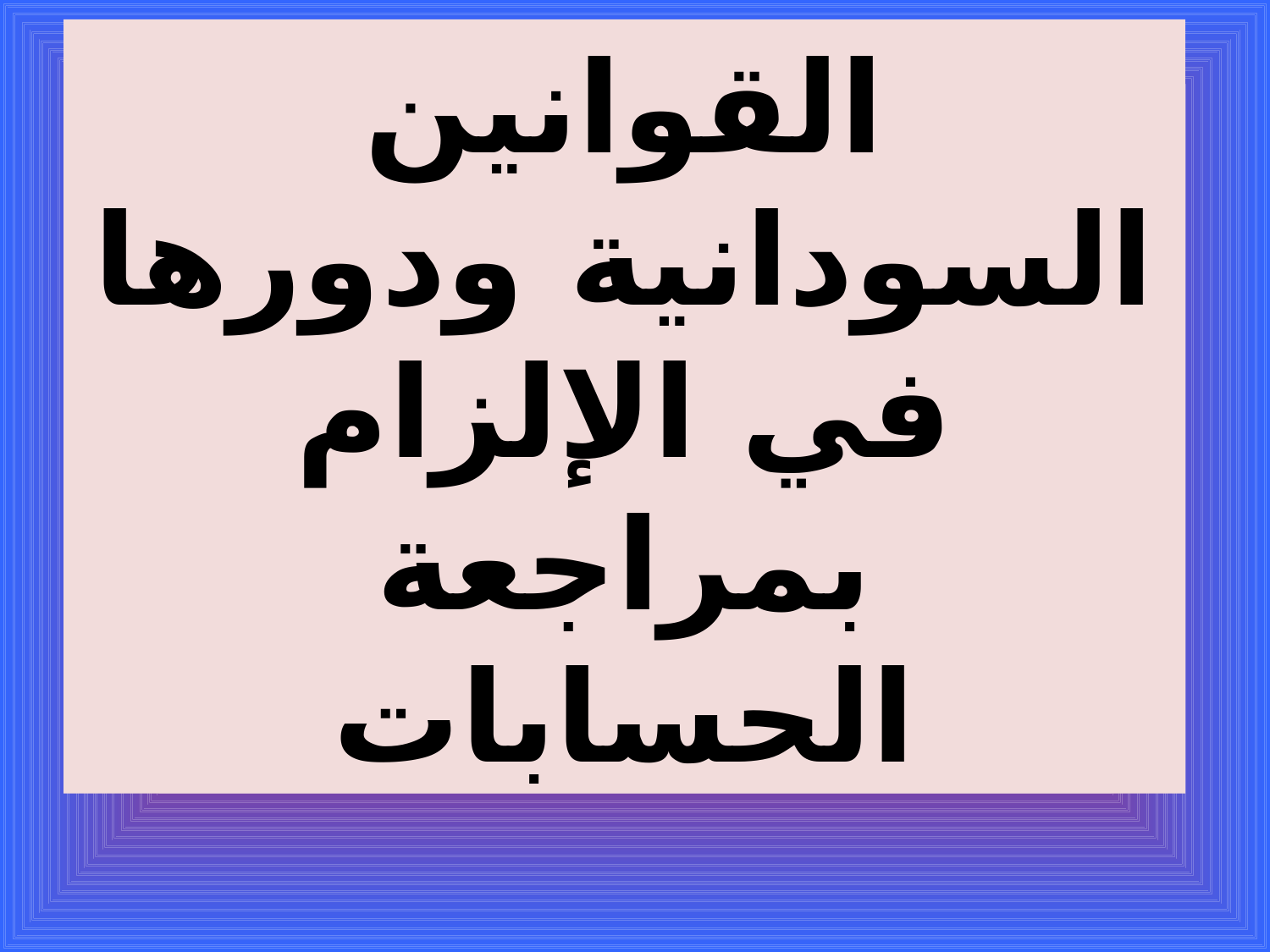

القوانين السودانية ودورها في الإلزام بمراجعة الحسابات